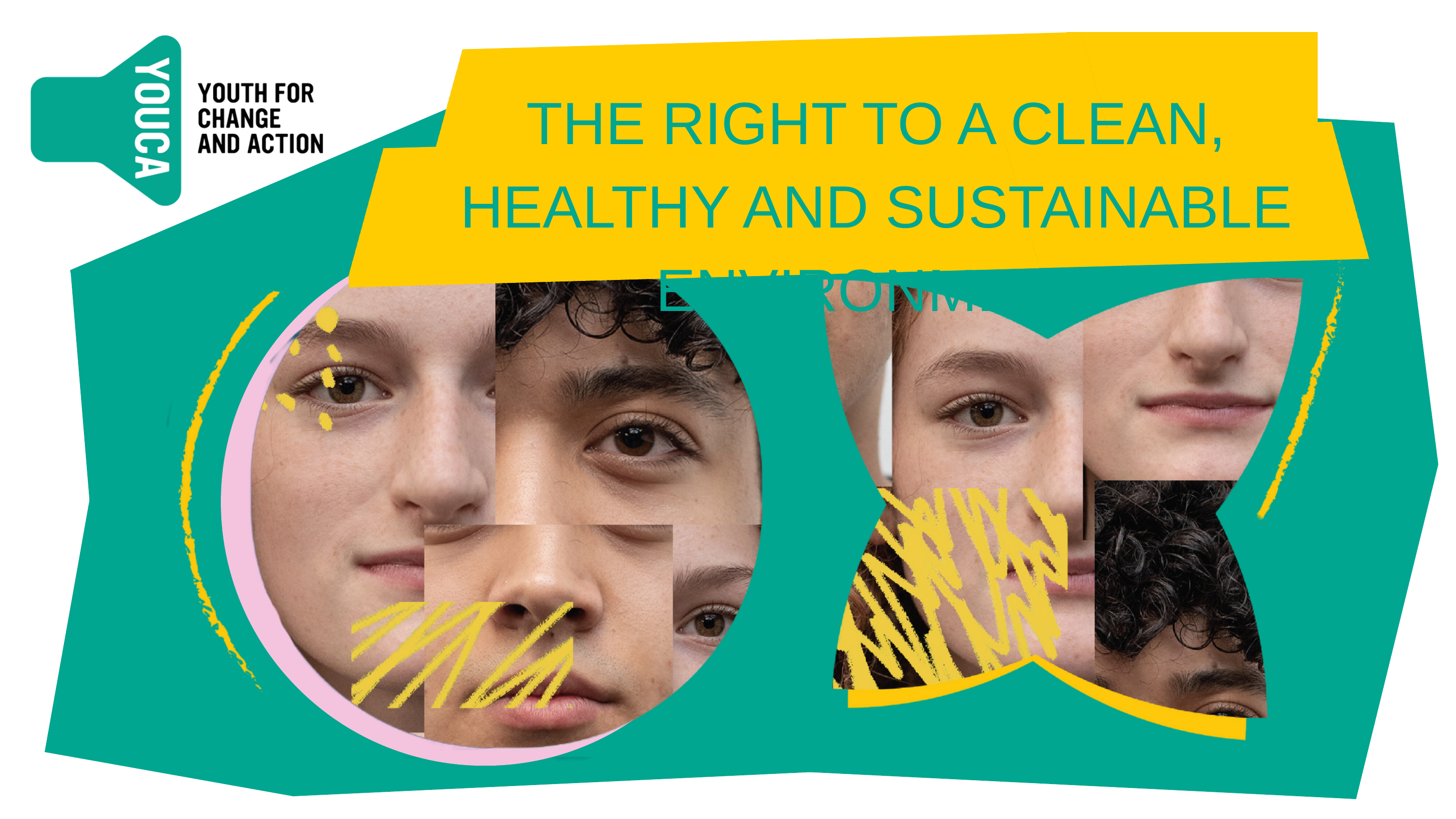

THE RIGHT TO A CLEAN, HEALTHY AND SUSTAINABLE ENVIRONMENT